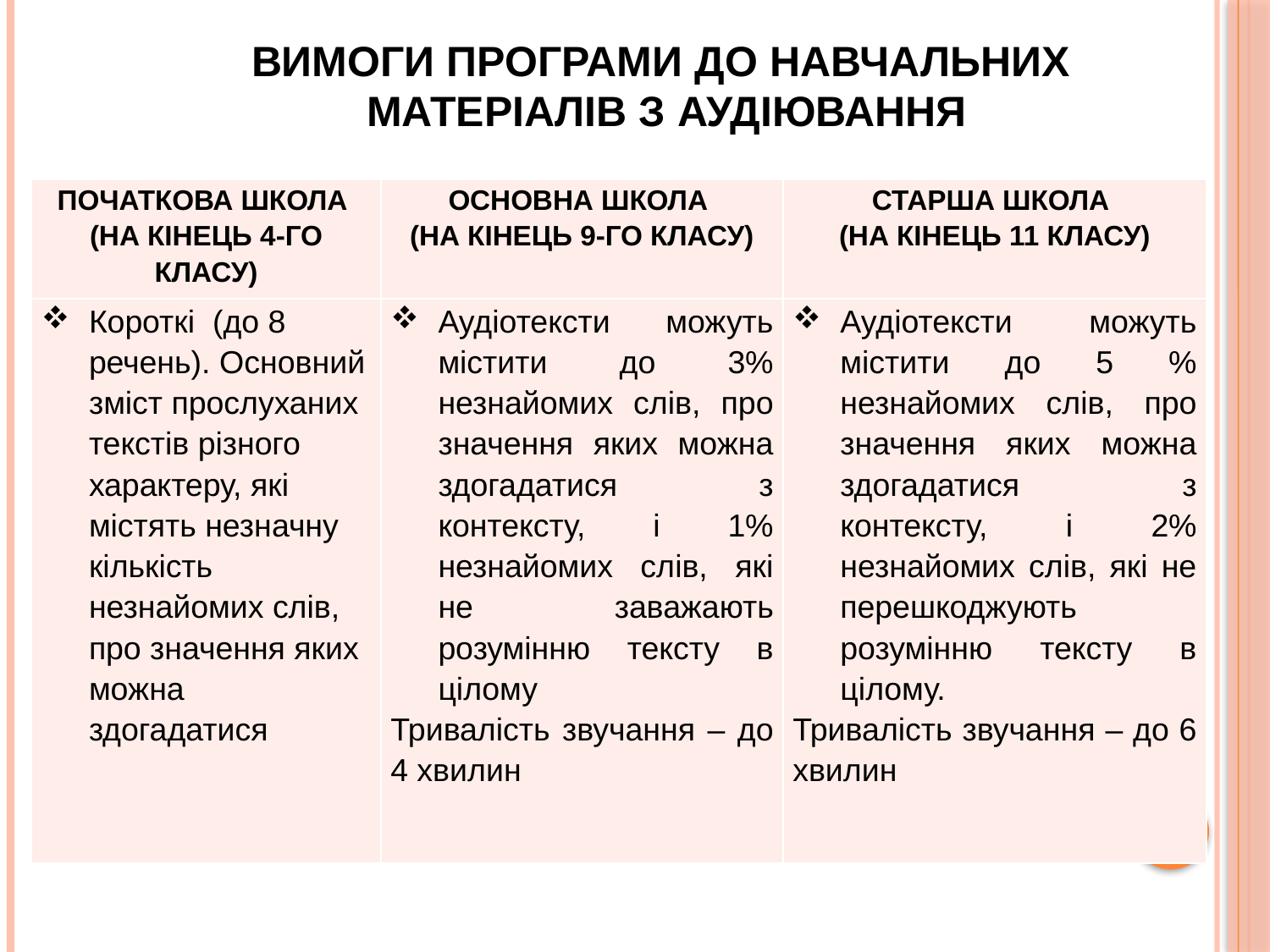

ВИМОГИ ПРОГРАМИ ДО НАВЧАЛЬНИХ
МАТЕРІАЛІВ З АУДІЮВАННЯ
| ПОЧАТКОВА ШКОЛА (НА КІНЕЦЬ 4-ГО КЛАСУ) | ОСНОВНА ШКОЛА (НА КІНЕЦЬ 9-ГО КЛАСУ) | СТАРША ШКОЛА (НА КІНЕЦЬ 11 КЛАСУ) |
| --- | --- | --- |
| Короткі (до 8 речень). Основний зміст прослуханих текстів різного характеру, які містять незначну кількість незнайомих слів, про значення яких можна здогадатися | Аудіотексти можуть містити до 3% незнайомих слів, про значення яких можна здогадатися з контексту, і 1% незнайомих слів, які не заважають розумінню тексту в цілому Тривалість звучання – до 4 хвилин | Аудіотексти можуть містити до 5 % незнайомих слів, про значення яких можна здогадатися з контексту, і 2% незнайомих слів, які не перешкоджують розумінню тексту в цілому. Тривалість звучання – до 6 хвилин |